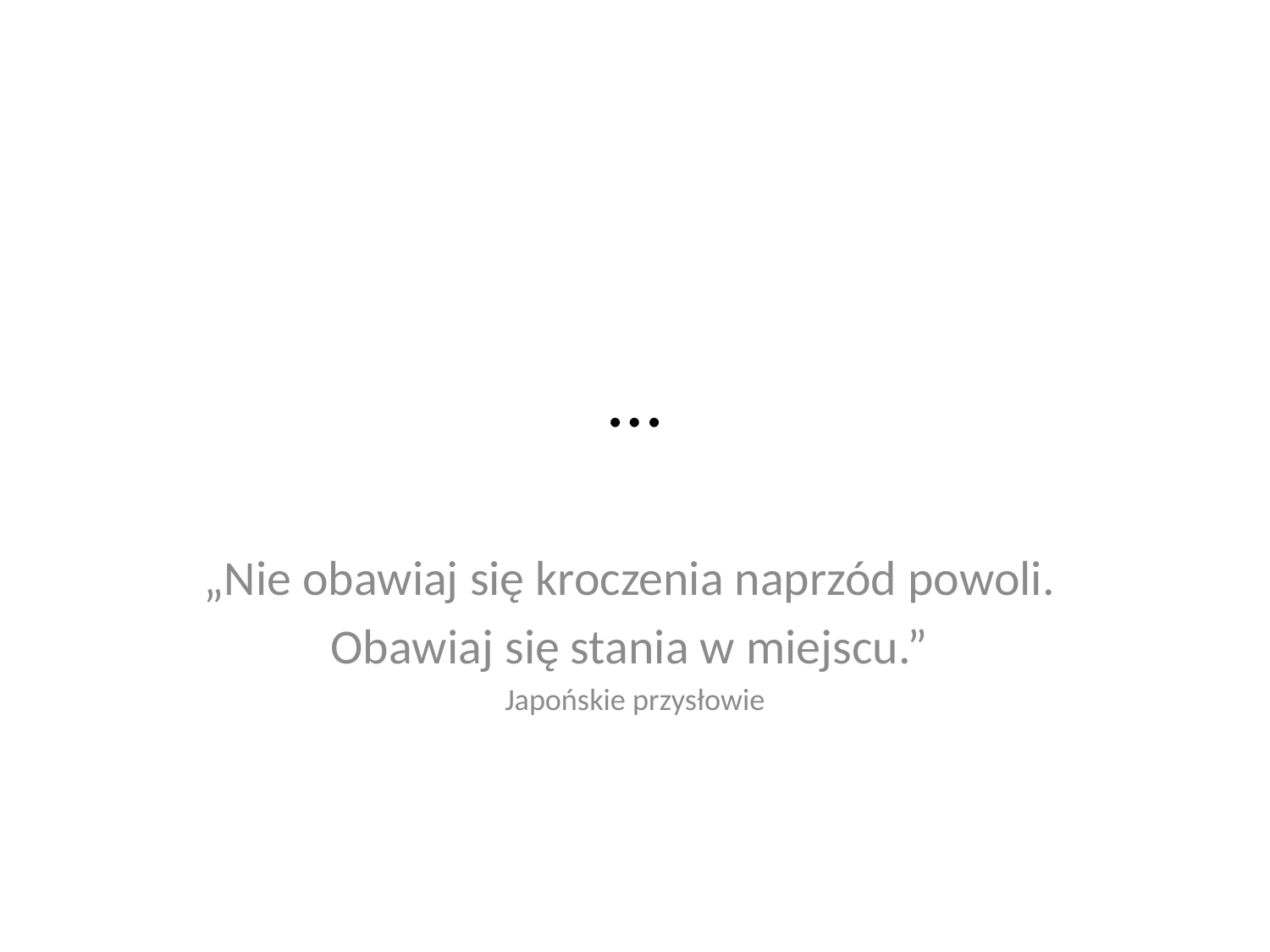

# …
„Nie obawiaj się kroczenia naprzód powoli.
Obawiaj się stania w miejscu.”
Japońskie przysłowie